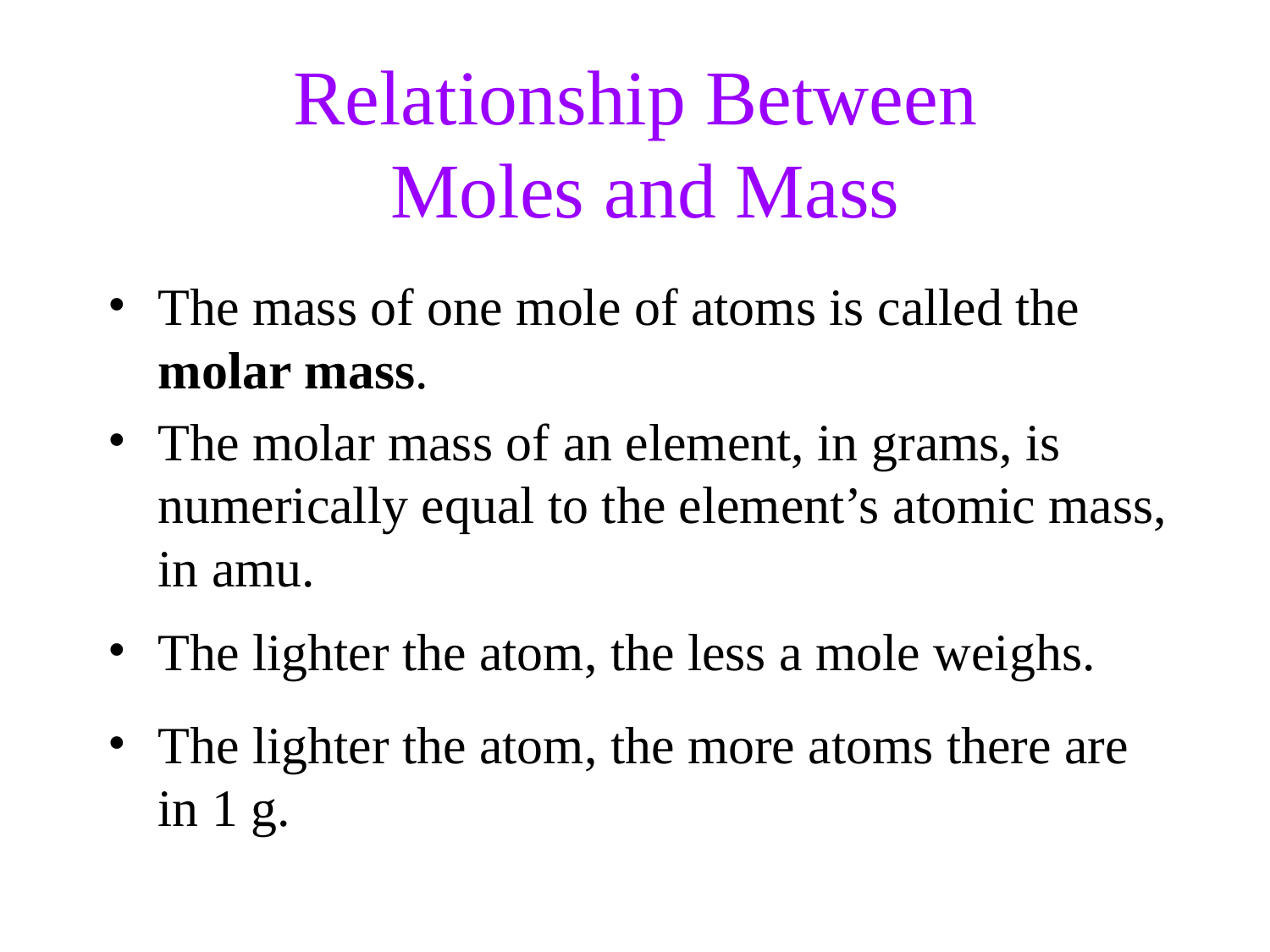

Relationship Between
Moles and Mass
The mass of one mole of atoms is called the molar mass.
The molar mass of an element, in grams, is numerically equal to the element’s atomic mass, in amu.
The lighter the atom, the less a mole weighs.
The lighter the atom, the more atoms there are in 1 g.